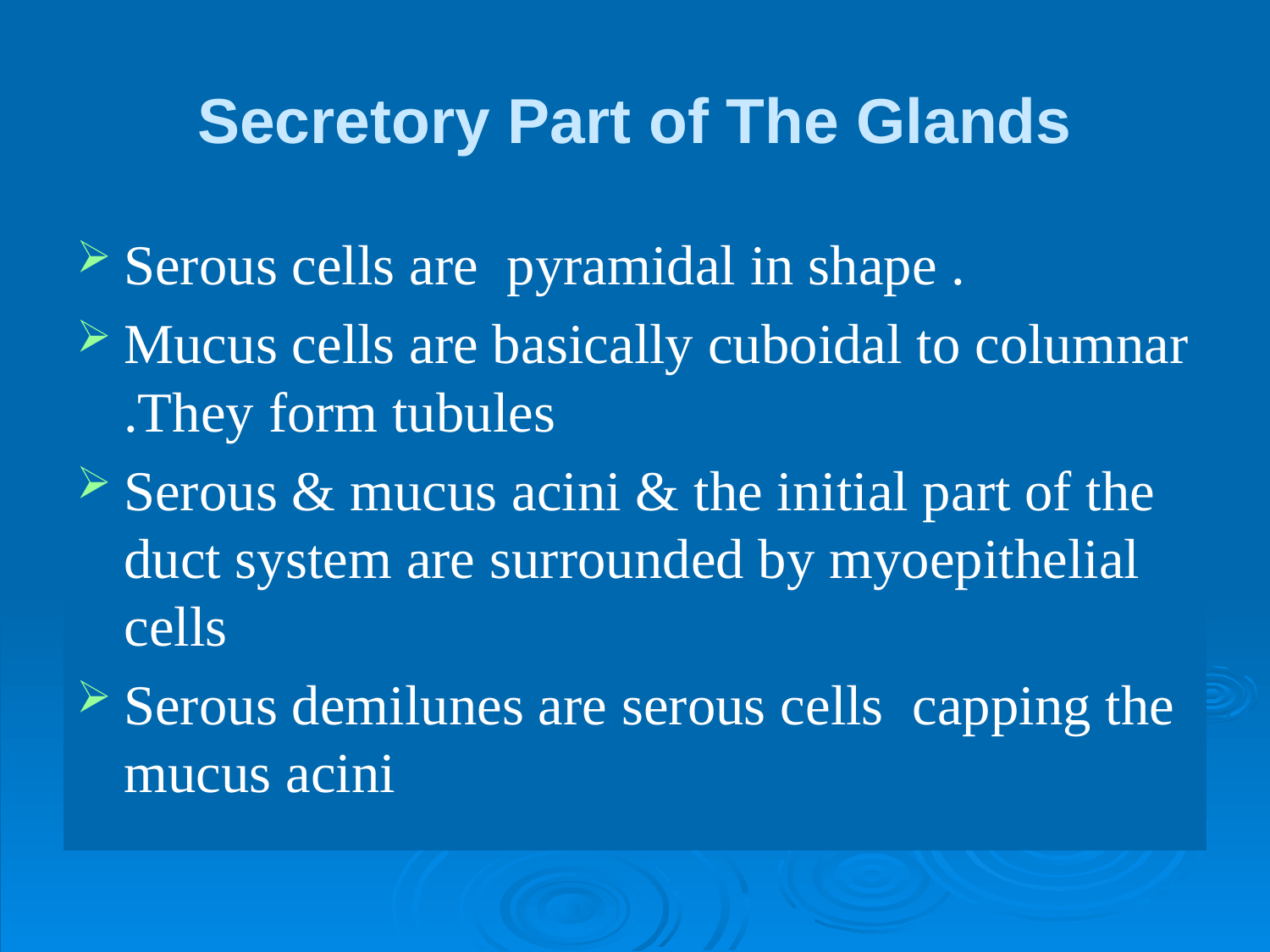

# Secretory Part of The Glands
Serous cells are  pyramidal in shape .
Mucus cells are basically cuboidal to columnar .They form tubules
Serous & mucus acini & the initial part of the duct system are surrounded by myoepithelial cells
Serous demilunes are serous cells  capping the mucus acini